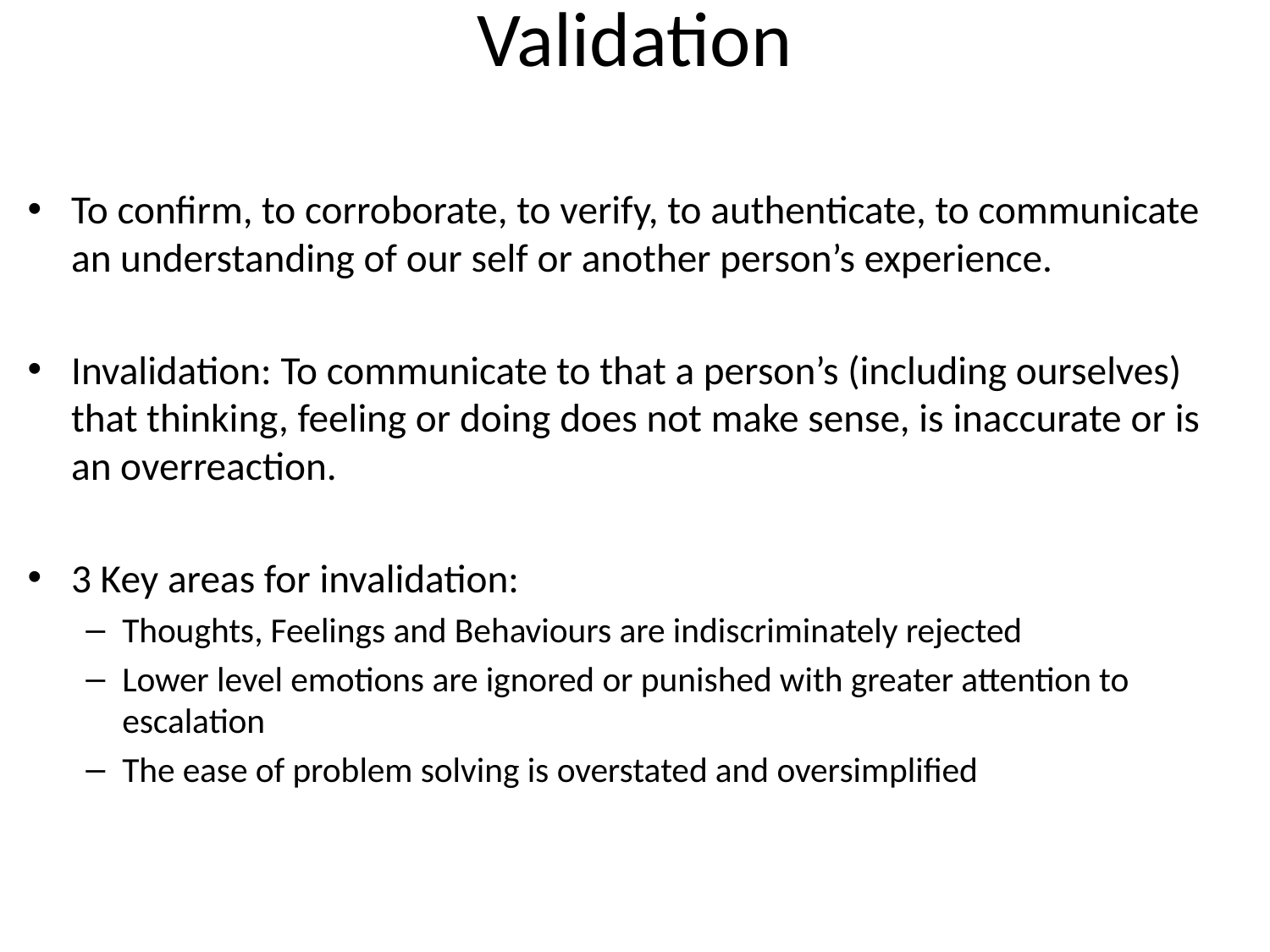

# Validation
To confirm, to corroborate, to verify, to authenticate, to communicate an understanding of our self or another person’s experience.

Invalidation: To communicate to that a person’s (including ourselves) that thinking, feeling or doing does not make sense, is inaccurate or is an overreaction.

3 Key areas for invalidation:
Thoughts, Feelings and Behaviours are indiscriminately rejected
Lower level emotions are ignored or punished with greater attention to escalation
The ease of problem solving is overstated and oversimplified